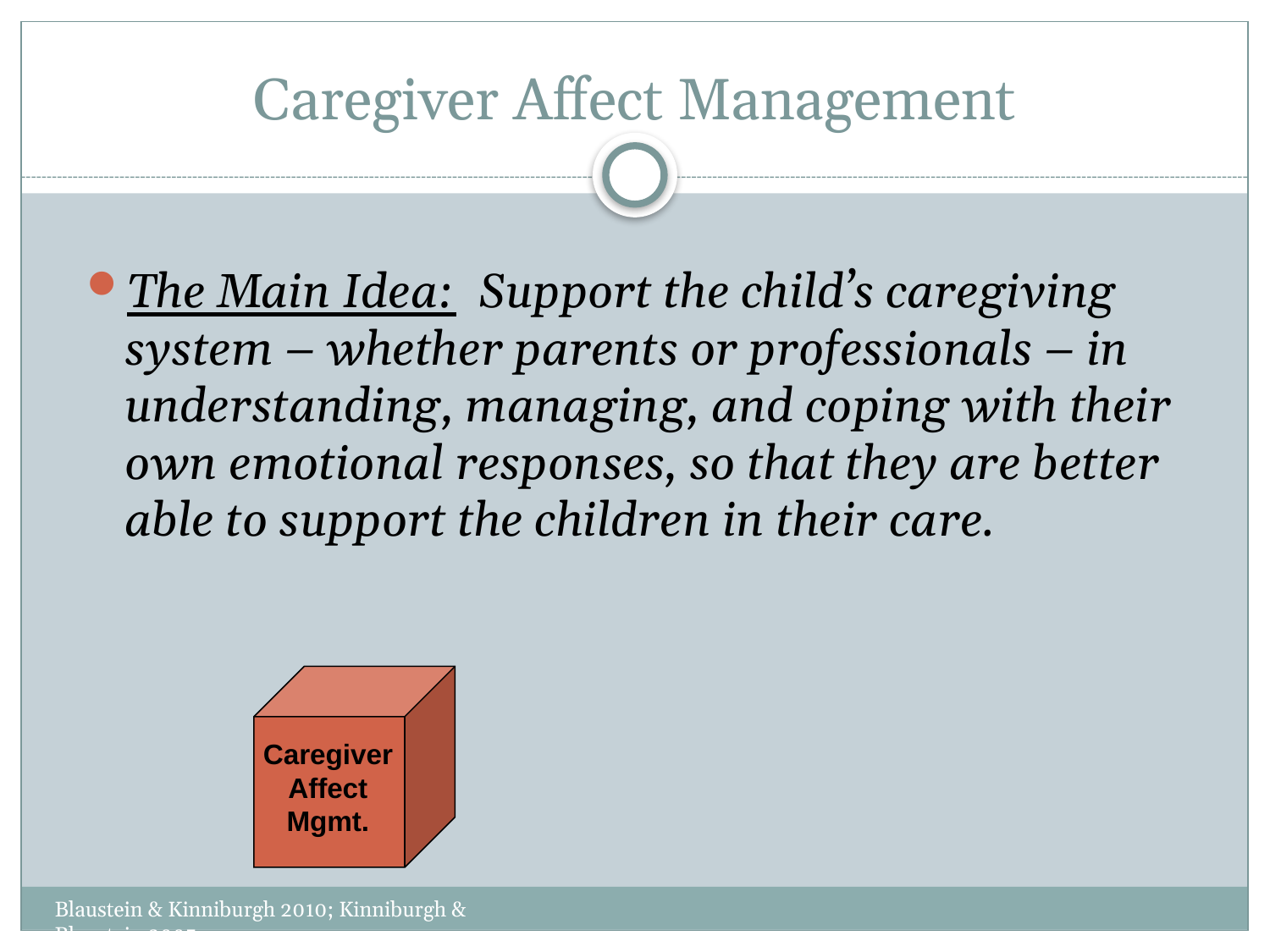

# Caregiver Affect Management
The Main Idea:  Support the child’s caregiving system – whether parents or professionals – in understanding, managing, and coping with their own emotional responses, so that they are better able to support the children in their care.

Caregiver Affect Mgmt.
Blaustein & Kinniburgh 2010; Kinniburgh & Blaustein 2005